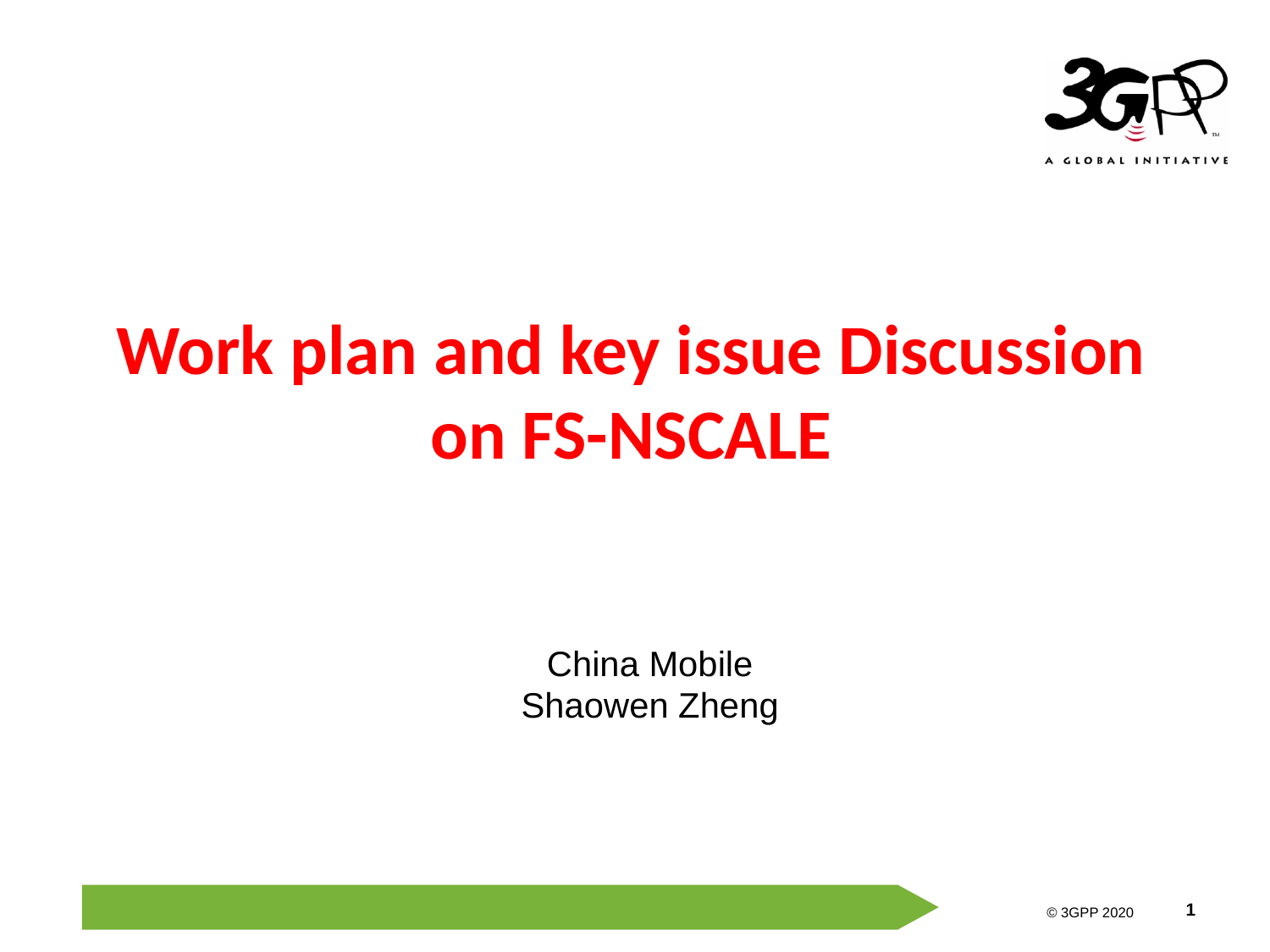

# Work plan and key issue Discussion on FS-NSCALE

China Mobile
Shaowen Zheng